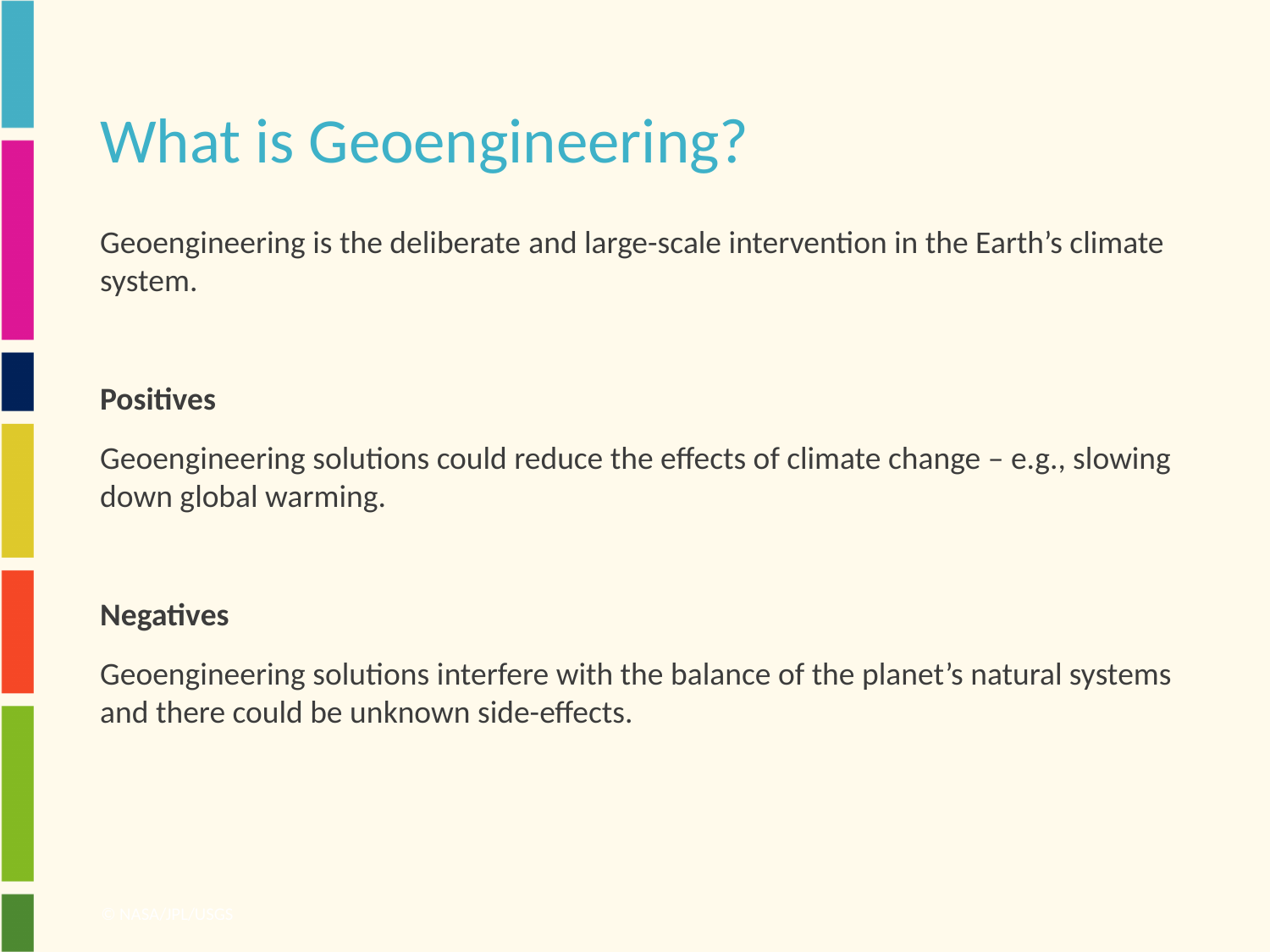

# What is Geoengineering?
Geoengineering is the deliberate and large-scale intervention in the Earth’s climate system.

Positives
Geoengineering solutions could reduce the effects of climate change – e.g., slowing down global warming.

Negatives
Geoengineering solutions interfere with the balance of the planet’s natural systems and there could be unknown side-effects.
© NASA/JPL/USGS